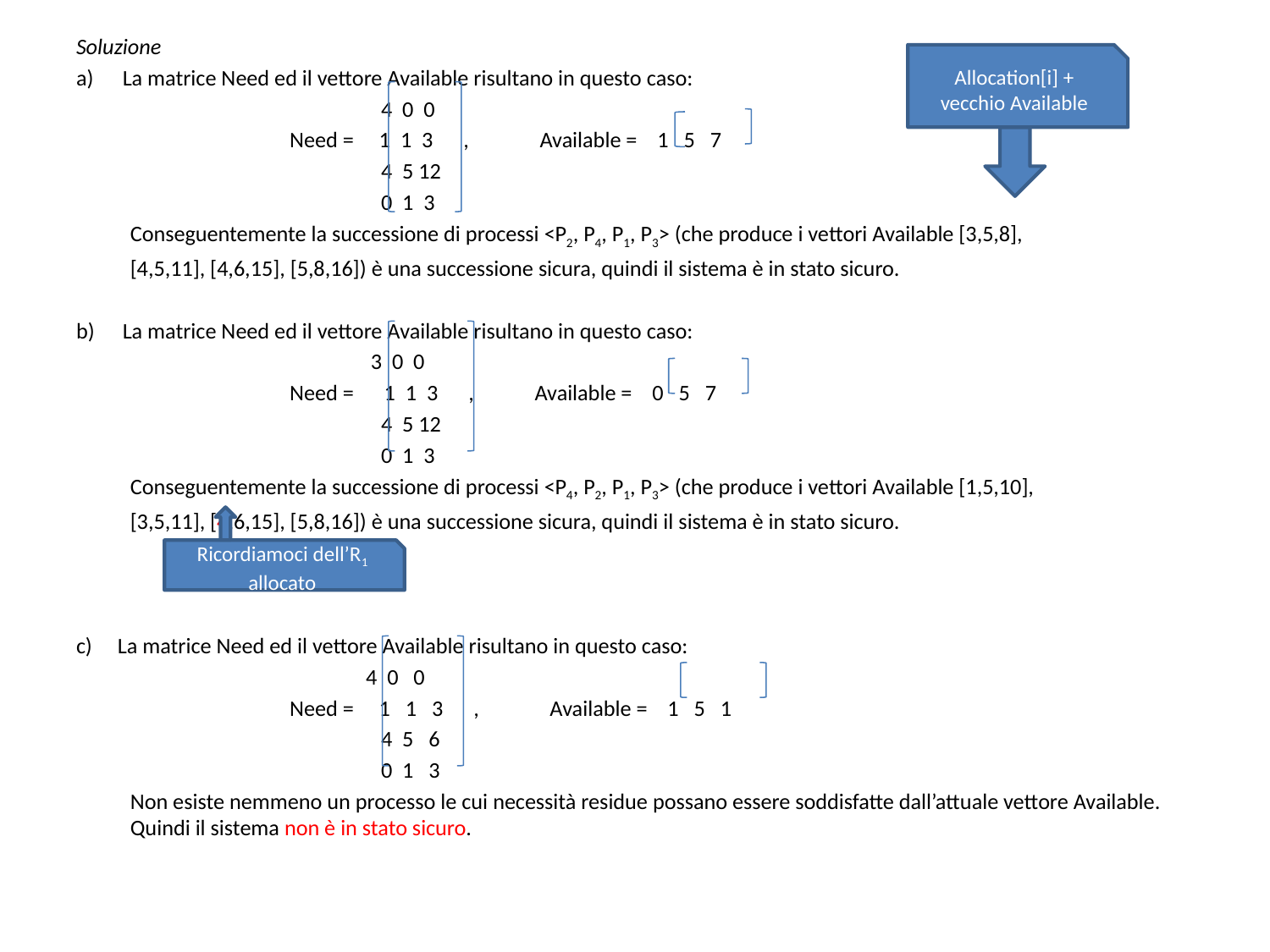

Soluzione
La matrice Need ed il vettore Available risultano in questo caso:
                                                            4  0  0
                                          Need =     1  1  3      ,              Available =    1   5   7
                                                            4  5 12
                                                            0  1  3
Conseguentemente la successione di processi <P2, P4, P1, P3> (che produce i vettori Available [3,5,8],
[4,5,11], [4,6,15], [5,8,16]) è una successione sicura, quindi il sistema è in stato sicuro.

La matrice Need ed il vettore Available risultano in questo caso:
 		             3  0  0
                                          Need =      1  1  3      ,            Available =    0   5   7
                                                            4  5 12
                                                            0  1  3
Conseguentemente la successione di processi <P4, P2, P1, P3> (che produce i vettori Available [1,5,10],
[3,5,11], [4,6,15], [5,8,16]) è una successione sicura, quindi il sistema è in stato sicuro.

c)     La matrice Need ed il vettore Available risultano in questo caso:
 		            4  0   0
                                          Need =     1   1   3      ,              Available =    1   5   1
                                                            4  5   6
                                                            0  1   3
Non esiste nemmeno un processo le cui necessità residue possano essere soddisfatte dall’attuale vettore Available. Quindi il sistema non è in stato sicuro.

Allocation[i] + vecchio Available

Ricordiamoci dell’R1 allocato